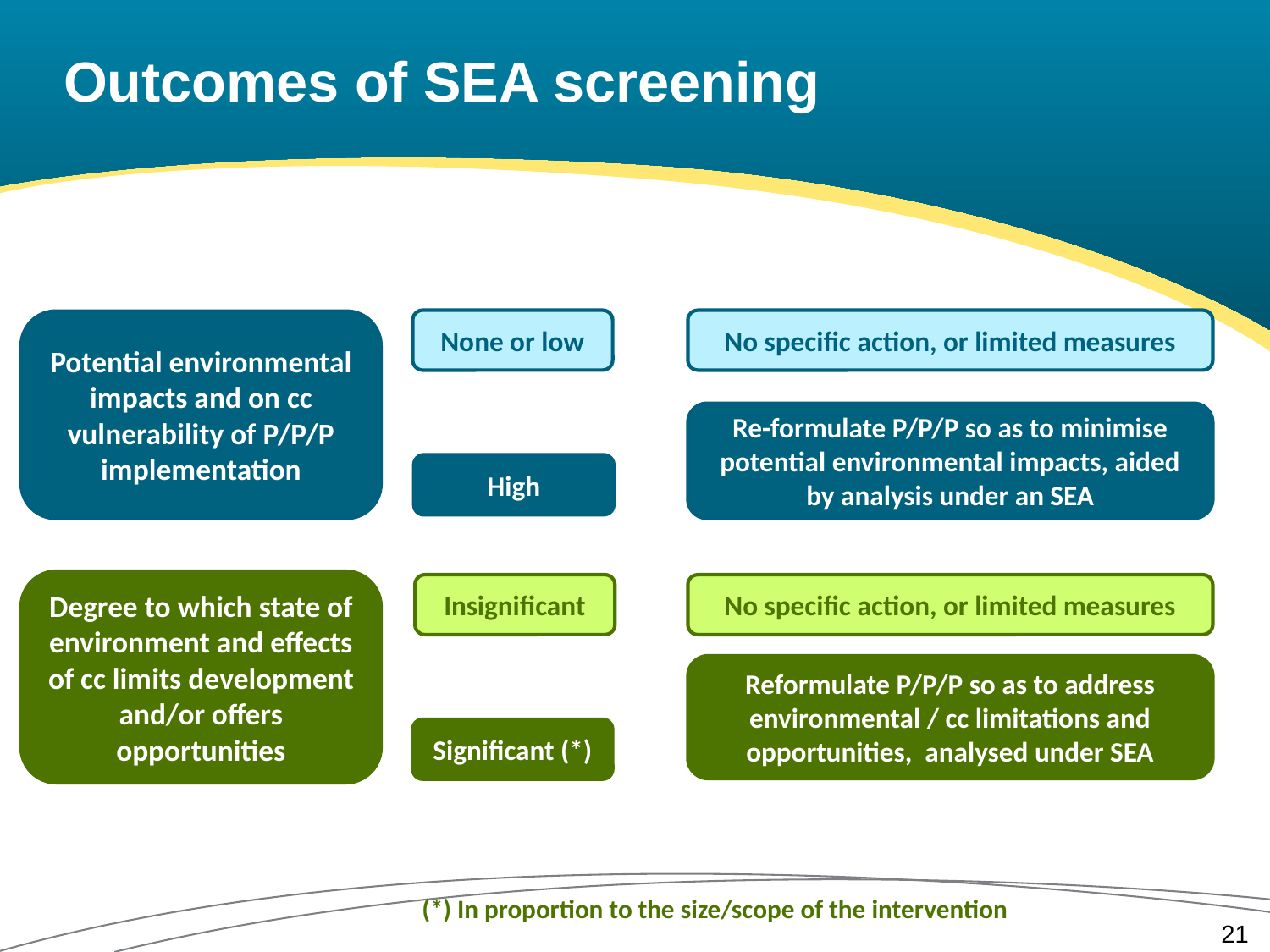

# Outcomes of SEA screening
None or low
No specific action, or limited measures
Potential environmental impacts and on cc vulnerability of P/P/P implementation
Re-formulate P/P/P so as to minimise potential environmental impacts, aided by analysis under an SEA
High
Degree to which state of environment and effects of cc limits development and/or offers opportunities
Insignificant
No specific action, or limited measures
Reformulate P/P/P so as to address environmental / cc limitations and opportunities,  analysed under SEA
Significant (*)
(*) In proportion to the size/scope of the intervention
21